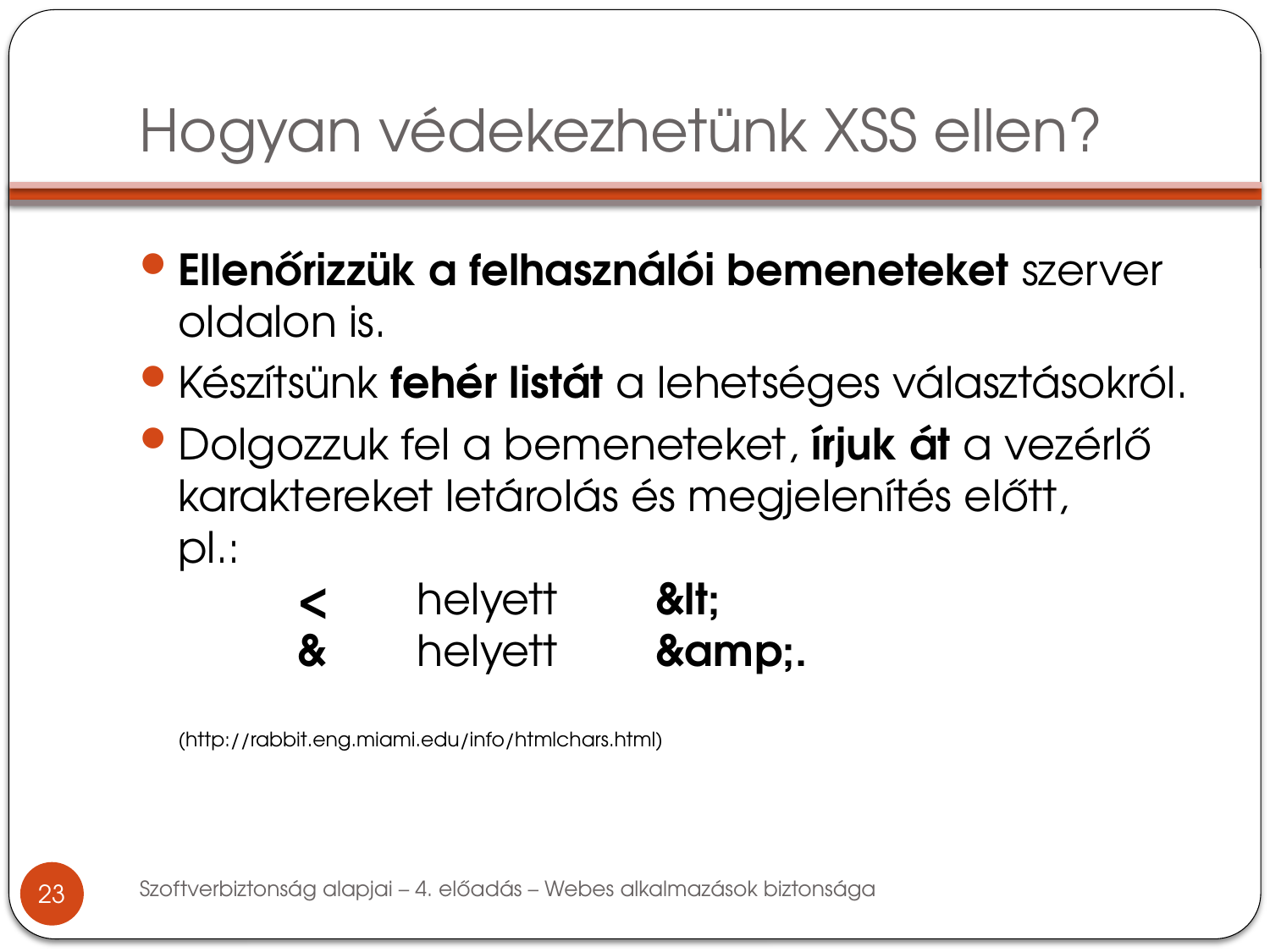

# Hogyan védekezhetünk XSS ellen?
Ellenőrizzük a felhasználói bemeneteket szerver oldalon is.
Készítsünk fehér listát a lehetséges választásokról.
Dolgozzuk fel a bemeneteket, írjuk át a vezérlő karaktereket letárolás és megjelenítés előtt,
pl.:
		<	helyett	&lt;
		&	helyett	&amp;.
(http://rabbit.eng.miami.edu/info/htmlchars.html)
Szoftverbiztonság alapjai – 4. előadás – Webes alkalmazások biztonsága
23